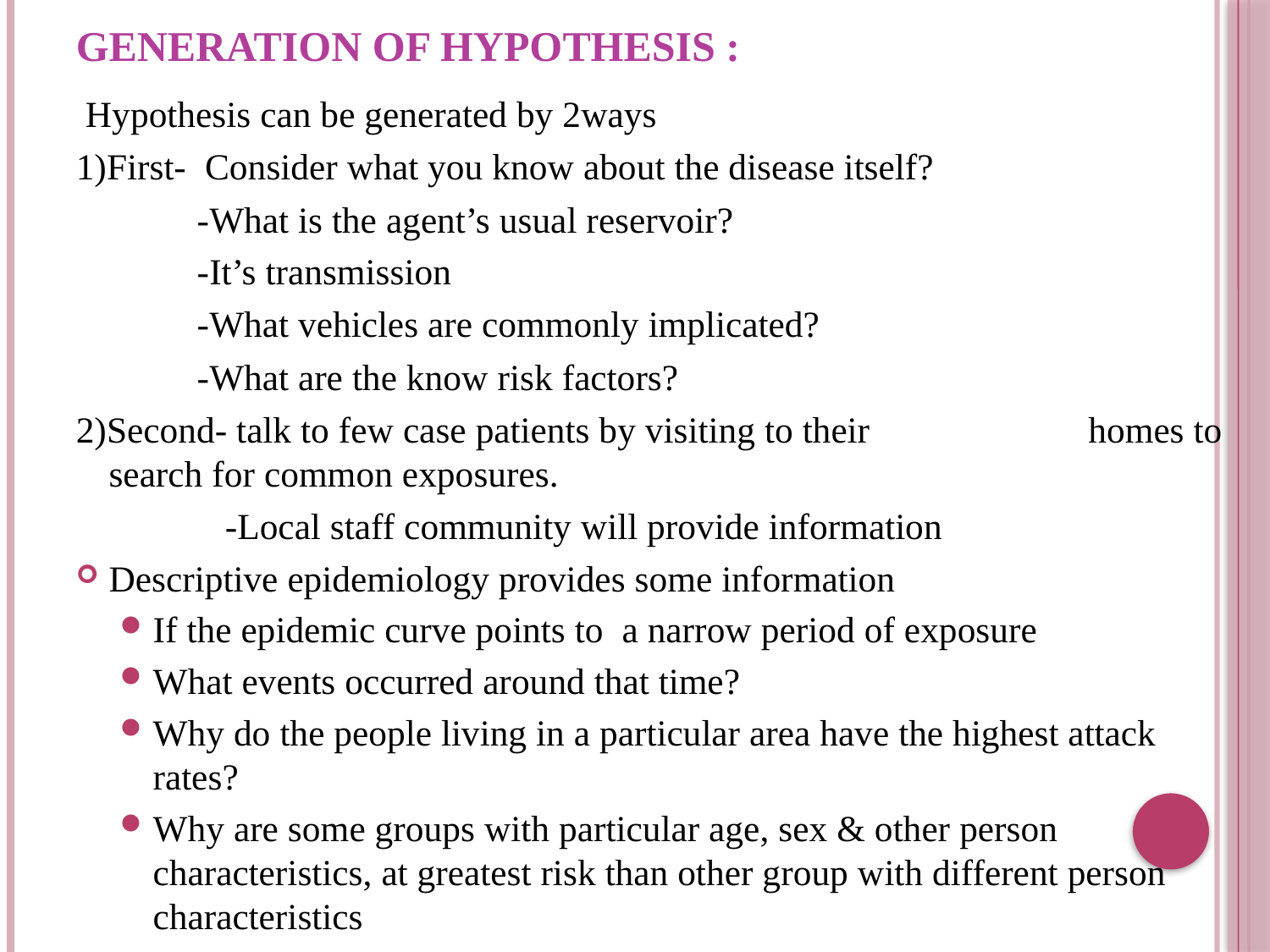

# Generation of hypothesis :
 Hypothesis can be generated by 2ways
1)First-  Consider what you know about the disease itself?
             -What is the agent’s usual reservoir?
             -It’s transmission
             -What vehicles are commonly implicated?
             -What are the know risk factors?
2)Second- talk to few case patients by visiting to their  	 	       homes to search for common exposures.
                -Local staff community will provide information
Descriptive epidemiology provides some information
If the epidemic curve points to  a narrow period of exposure
What events occurred around that time?
Why do the people living in a particular area have the highest attack rates?
Why are some groups with particular age, sex & other person characteristics, at greatest risk than other group with different person characteristics